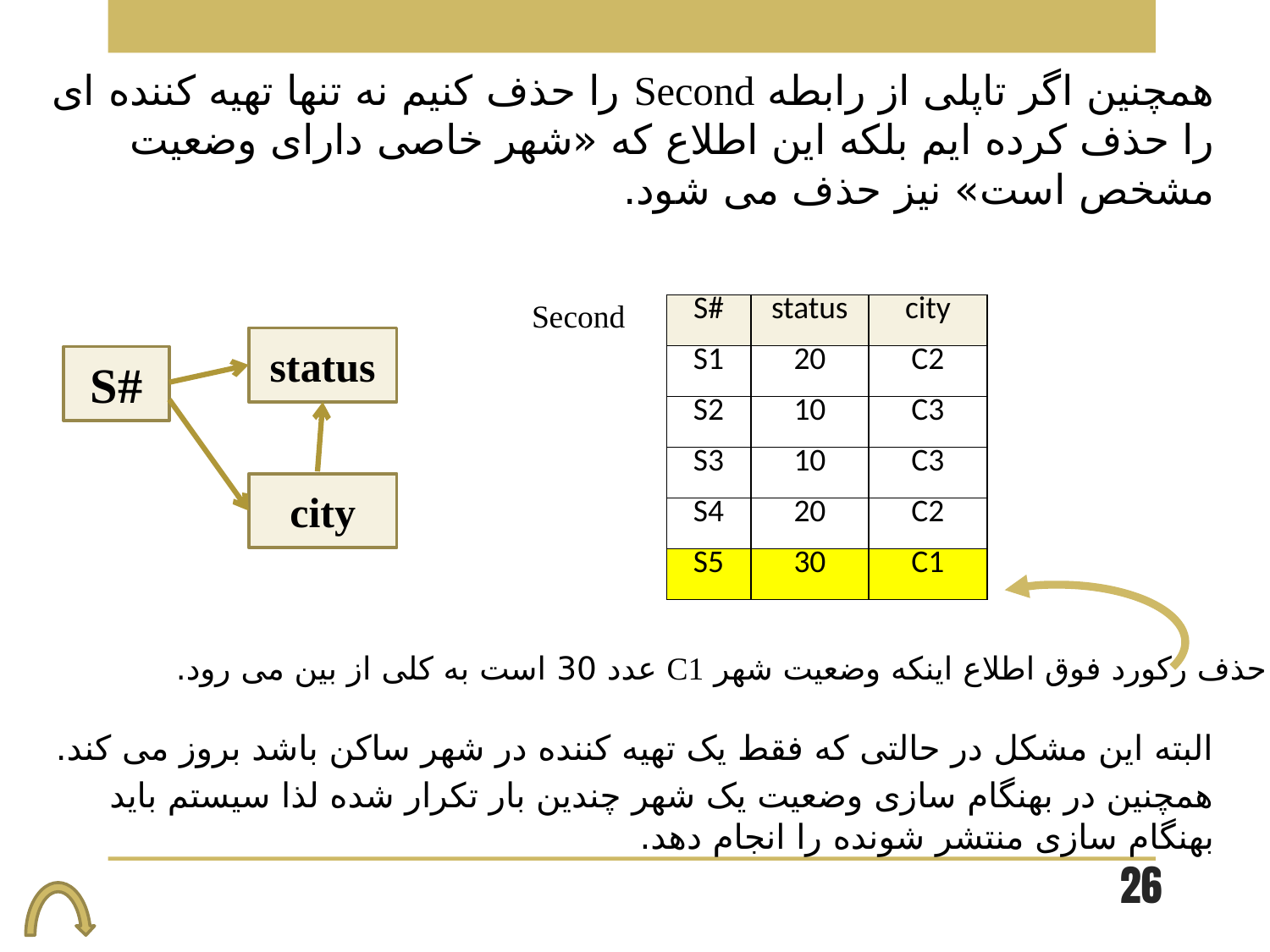

همچنین اگر تاپلی از رابطه Second را حذف کنیم نه تنها تهیه کننده ای را حذف کرده ایم بلکه این اطلاع که «شهر خاصی دارای وضعیت مشخص است» نیز حذف می شود.

البته این مشکل در حالتی که فقط یک تهیه کننده در شهر ساکن باشد بروز می کند.
همچنین در بهنگام سازی وضعیت یک شهر چندین بار تکرار شده لذا سیستم باید بهنگام سازی منتشر شونده را انجام دهد.
Second
| S# | status | city |
| --- | --- | --- |
| S1 | 20 | C2 |
| S2 | 10 | C3 |
| S3 | 10 | C3 |
| S4 | 20 | C2 |
| S5 | 30 | C1 |
status
S#
city

با حذف رکورد فوق اطلاع اینکه وضعیت شهر C1 عدد 30 است به کلی از بین می رود.
26